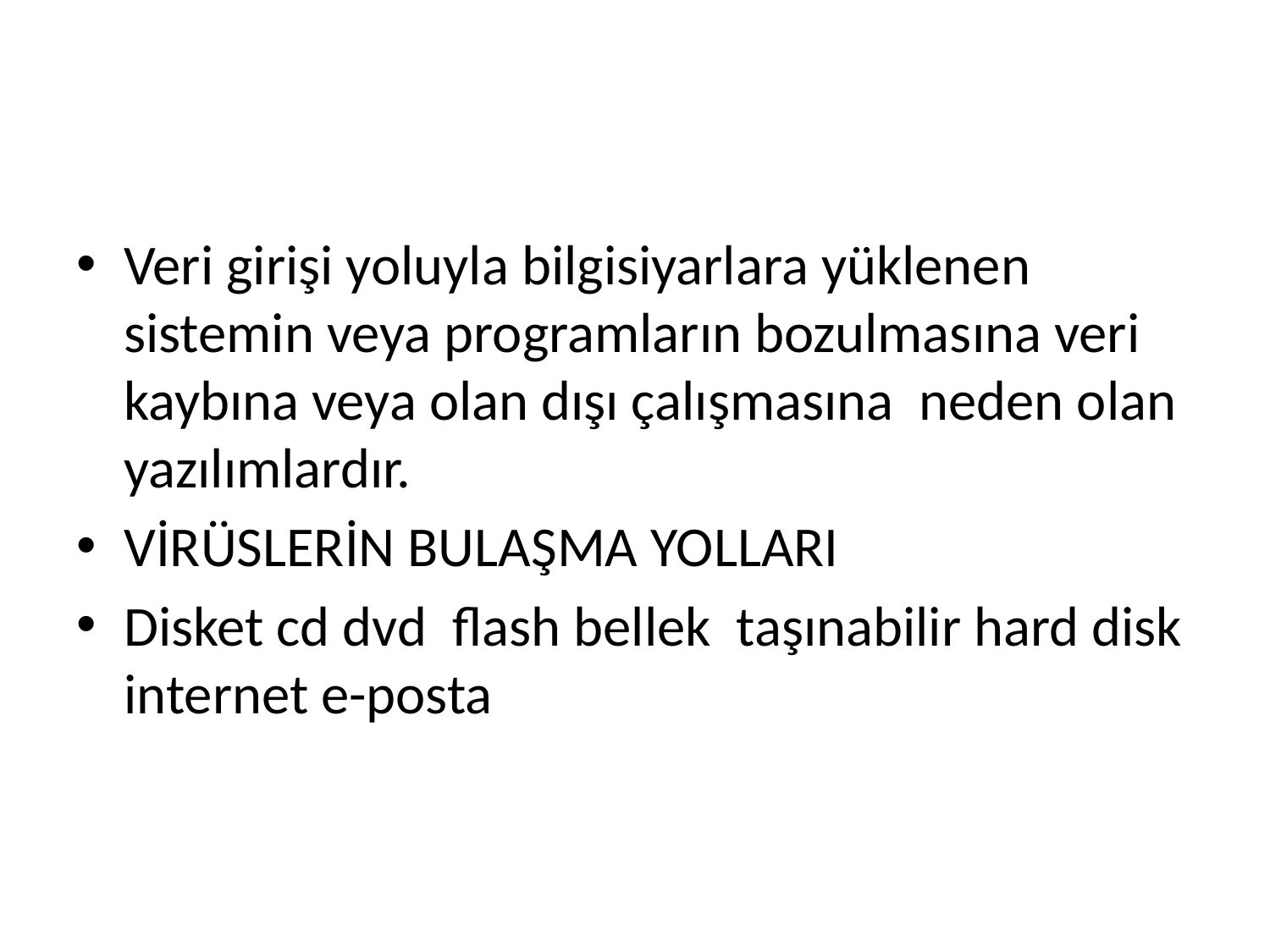

Veri girişi yoluyla bilgisiyarlara yüklenen sistemin veya programların bozulmasına veri kaybına veya olan dışı çalışmasına  neden olan yazılımlardır.
VİRÜSLERİN BULAŞMA YOLLARI
Disket cd dvd  flash bellek  taşınabilir hard disk internet e-posta